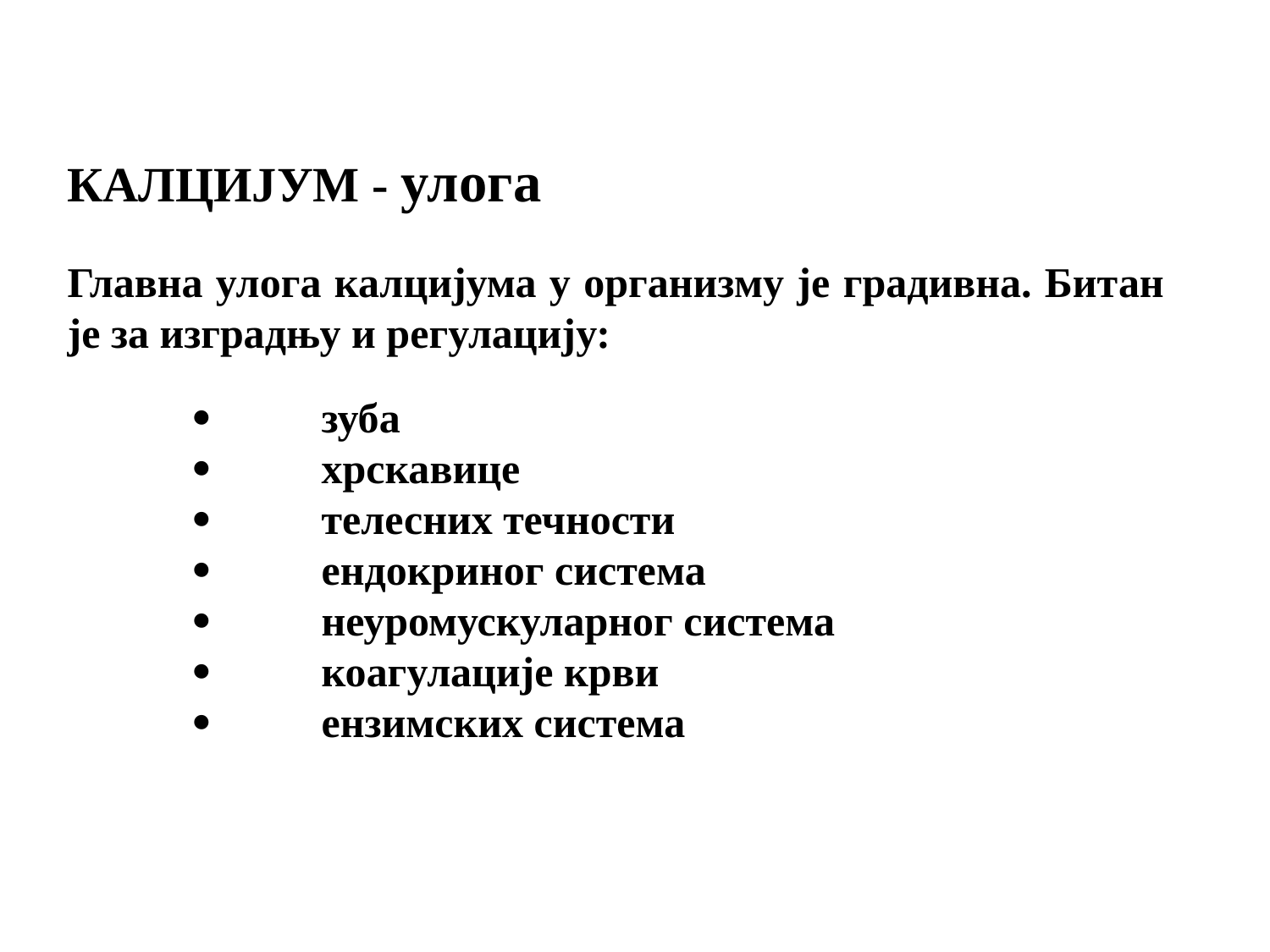

КАЛЦИЈУМ - улога

Главна улога калцијума у организму је градивна. Битан је за изградњу и регулацију:

•	зуба
•	хрскавице
•	телесних течности
•	ендокриног система
•	неуромускуларног система
•	коагулације крви
•	ензимских система